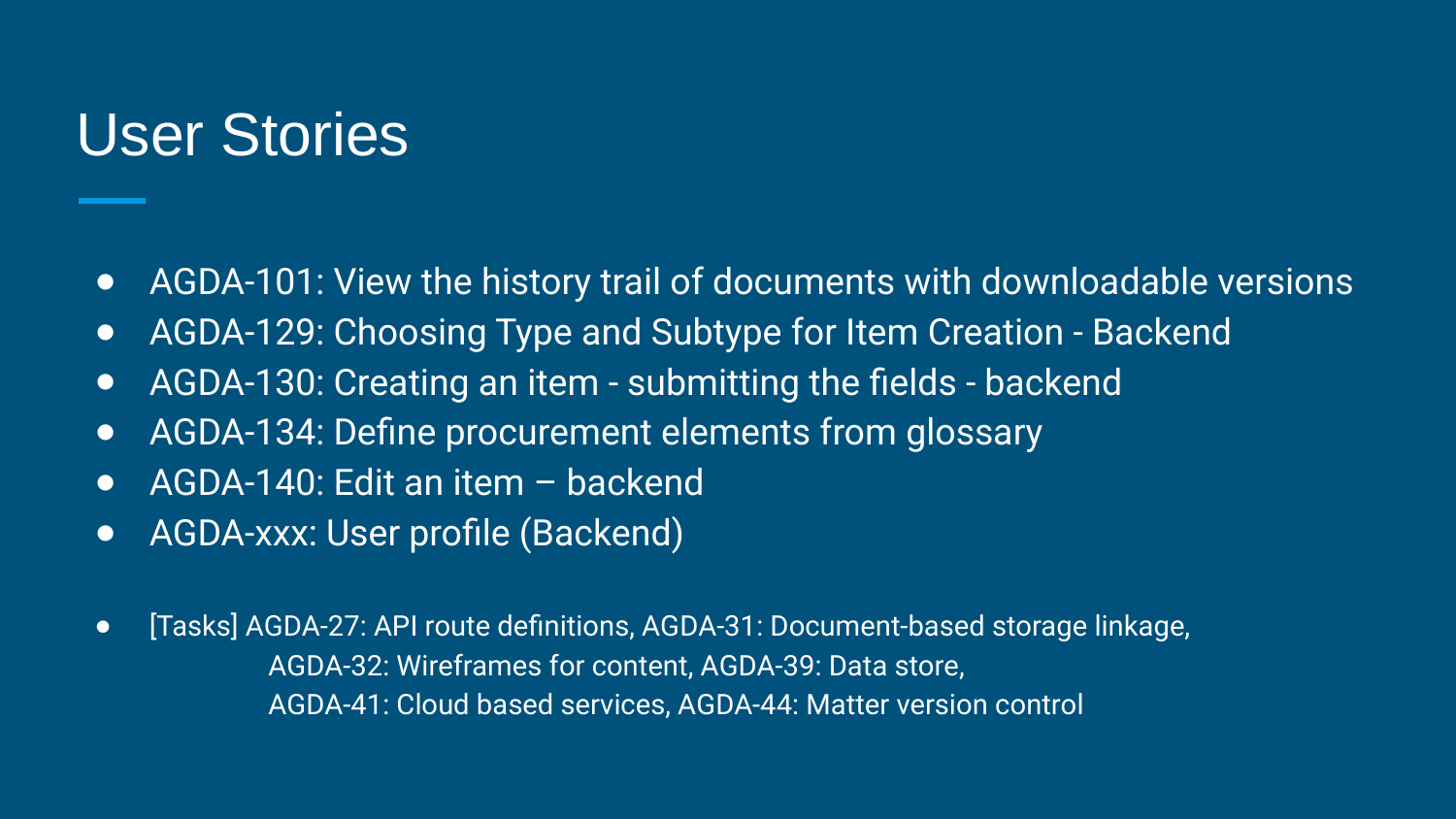

# User Stories
AGDA-101: View the history trail of documents with downloadable versions
AGDA-129: Choosing Type and Subtype for Item Creation - Backend
AGDA-130: Creating an item - submitting the fields - backend
AGDA-134: Define procurement elements from glossary
AGDA-140: Edit an item – backend
AGDA-xxx: User profile (Backend)

[Tasks] AGDA-27: API route definitions, AGDA-31: Document-based storage linkage,
	    AGDA-32: Wireframes for content, AGDA-39: Data store,
	    AGDA-41: Cloud based services, AGDA-44: Matter version control